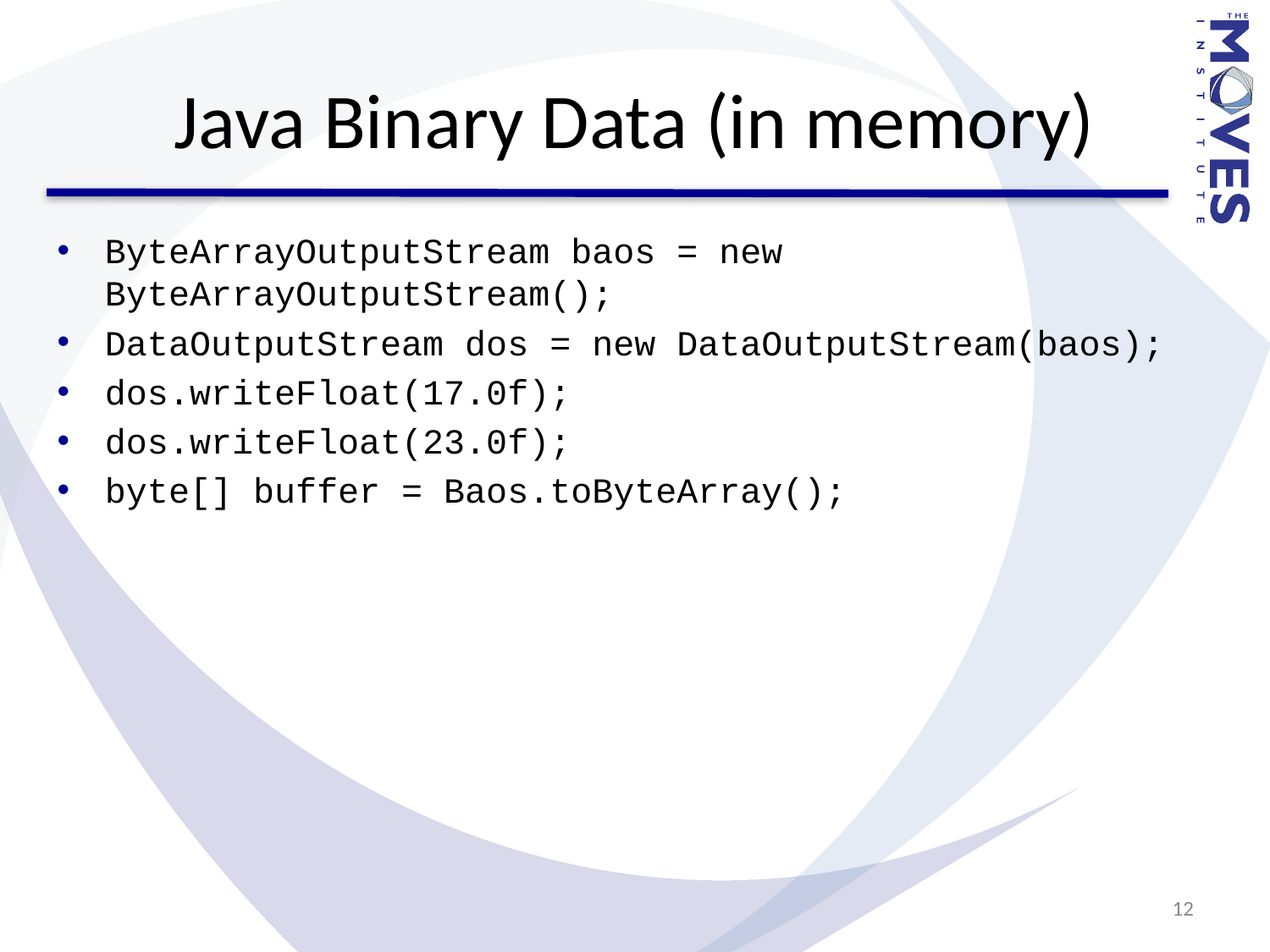

# Java Binary Data (in memory)
ByteArrayOutputStream baos = new ByteArrayOutputStream();
DataOutputStream dos = new DataOutputStream(baos);
dos.writeFloat(17.0f);
dos.writeFloat(23.0f);
byte[] buffer = Baos.toByteArray();
12